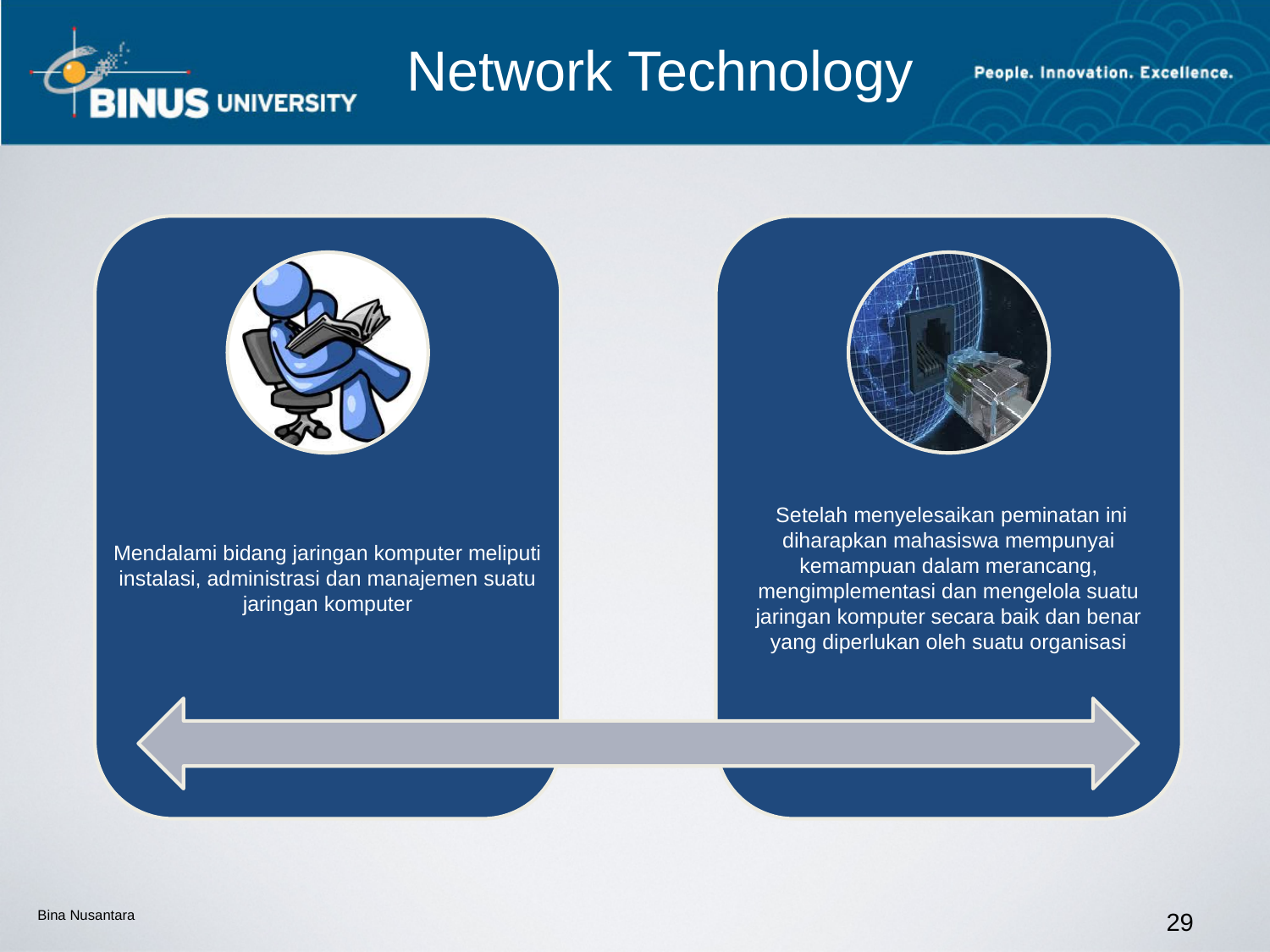

# Network Technology
Mendalami bidang jaringan komputer meliputi instalasi, administrasi dan manajemen suatu jaringan komputer
 Setelah menyelesaikan peminatan ini diharapkan mahasiswa mempunyai kemampuan dalam merancang, mengimplementasi dan mengelola suatu jaringan komputer secara baik dan benar yang diperlukan oleh suatu organisasi
Bina Nusantara
29